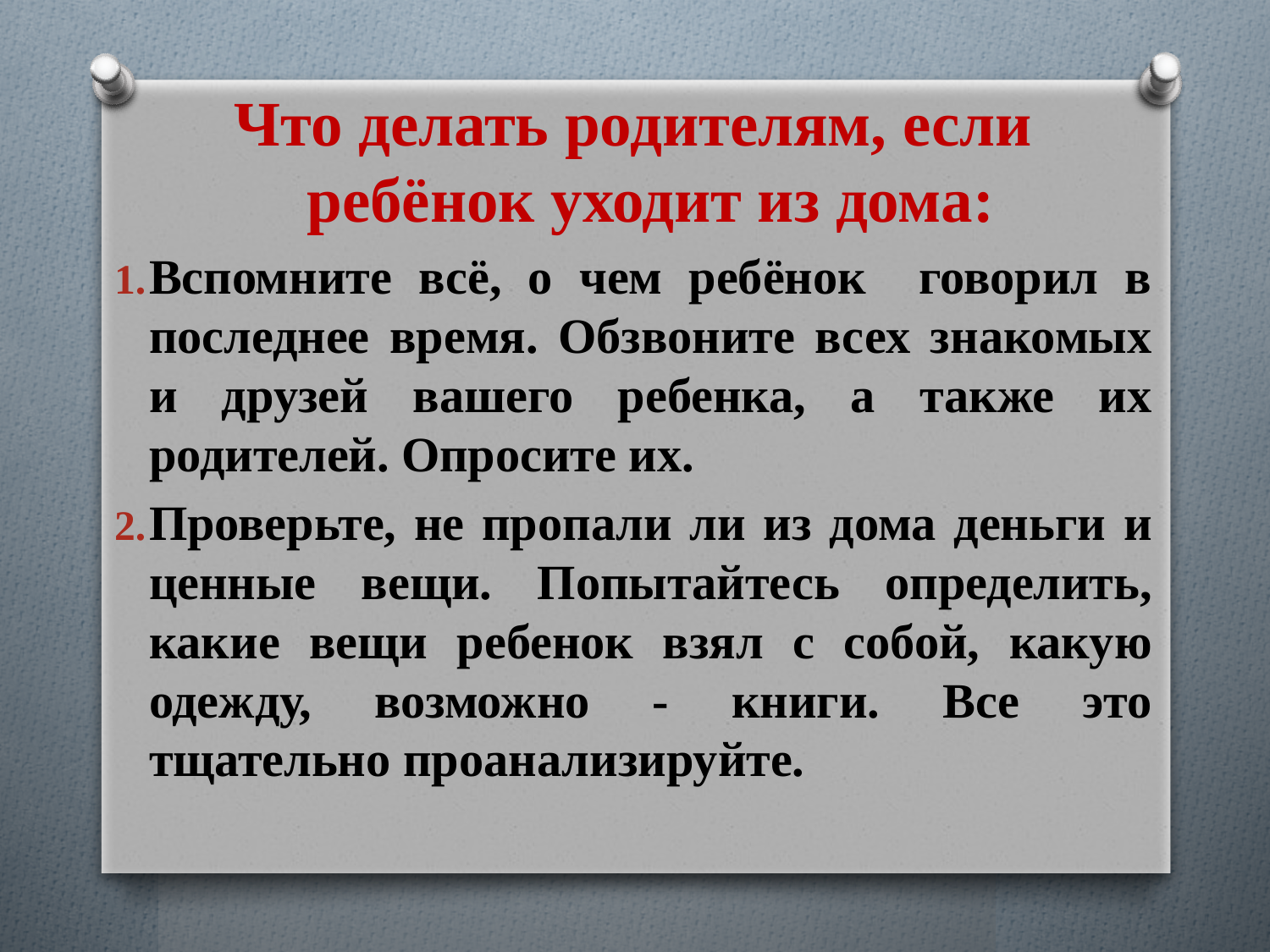

Что делать родителям, если ребёнок уходит из дома:
Вспомните всё, о чем ребёнок  говорил в последнее время. Обзвоните всех знакомых и друзей вашего ребенка, а также их родителей. Опросите их.
Проверьте, не пропали ли из дома деньги и ценные вещи. Попытайтесь определить, какие вещи ребенок взял с собой, какую одежду, возможно - книги. Все это тщательно проанализируйте.